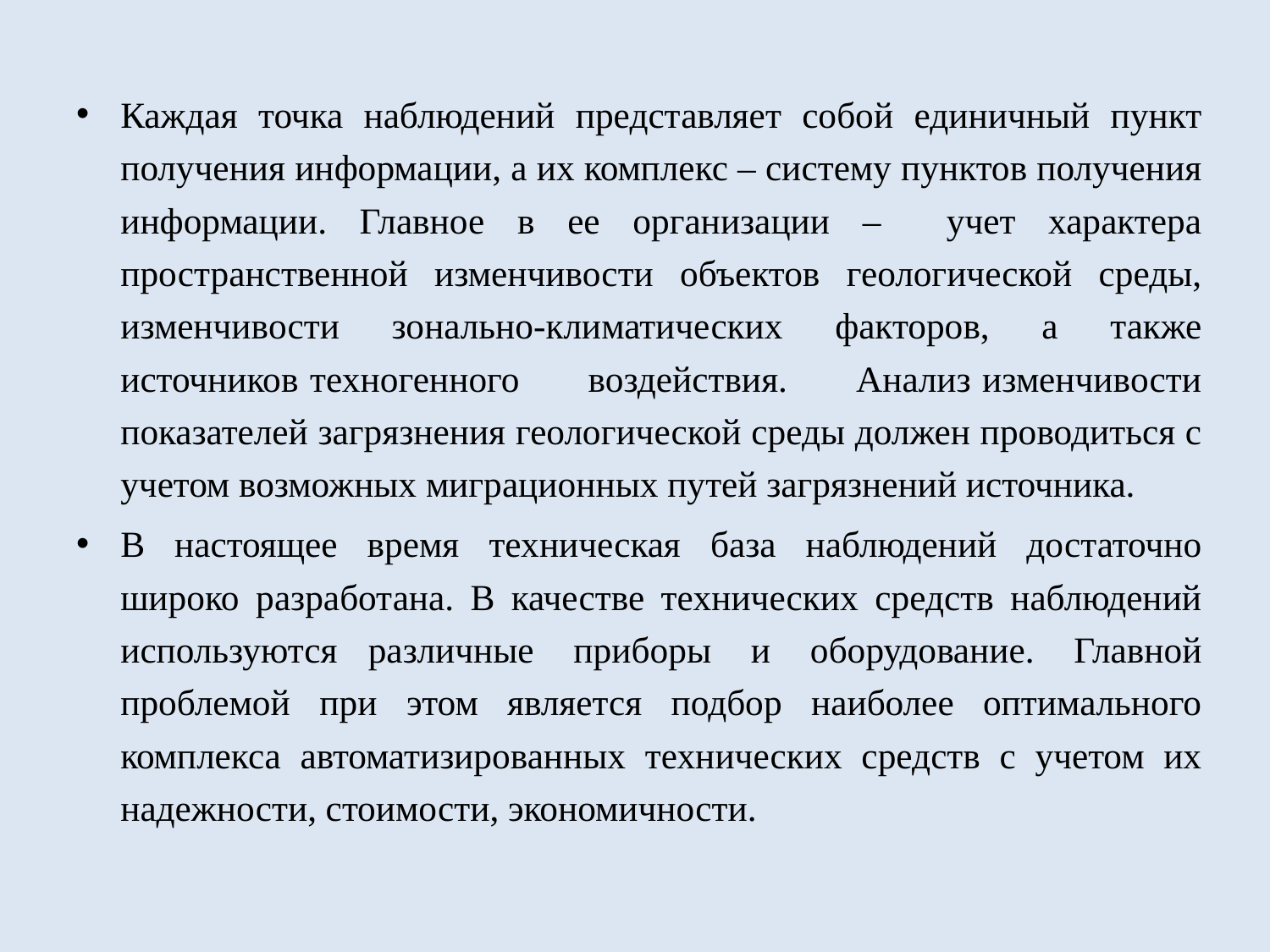

Каждая точка наблюдений представляет собой единичный пункт получения информации, а их комплекс – систему пунктов получения информации. Главное в ее организации –  учет характера пространственной изменчивости объектов геологической среды, изменчивости зонально-климатических факторов, а также источников техногенного      воздействия.      Анализ изменчивости показателей загрязнения геологической среды должен проводиться с учетом возможных миграционных путей загрязнений источника.
В настоящее время техническая база наблюдений достаточно широко разработана. В качестве технических средств наблюдений используются	различные приборы и оборудование. Главной проблемой при этом является подбор наиболее оптимального комплекса автоматизированных технических средств с учетом их надежности, стоимости, экономичности.